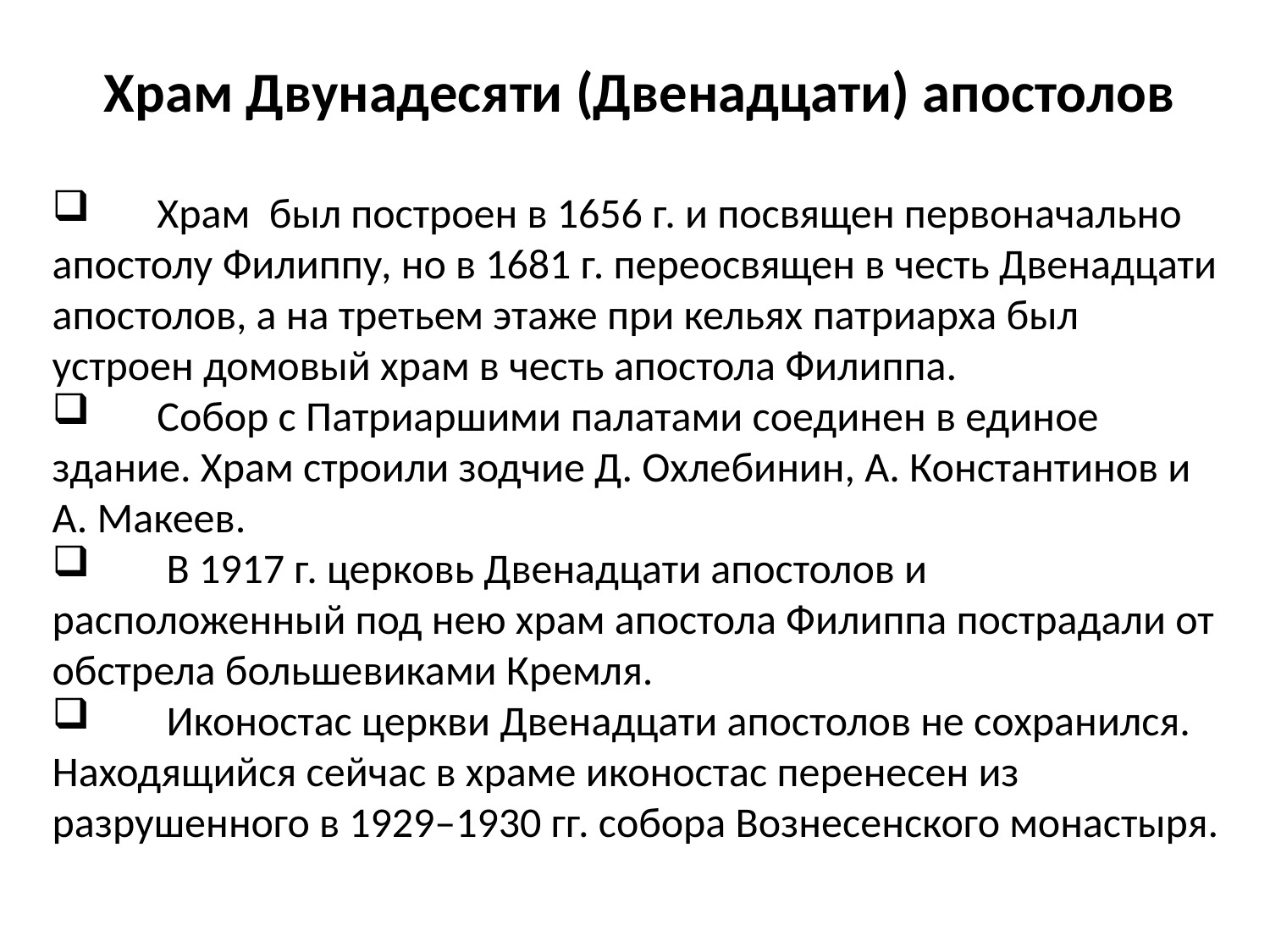

Храм Двунадесяти (Двенадцати) апостолов

       Храм  был построен в 1656 г. и посвящен первоначально апостолу Филиппу, но в 1681 г. переосвящен в честь Двенадцати апостолов, а на третьем этаже при кельях патриарха был устроен домовый храм в честь апостола Филиппа.
       Собор с Патриаршими палатами соединен в единое здание. Храм строили зодчие Д. Охлебинин, А. Константинов и А. Макеев.
        В 1917 г. церковь Двенадцати апостолов и расположенный под нею храм апостола Филиппа пострадали от обстрела большевиками Кремля.
        Иконостас церкви Двенадцати апостолов не сохранился. Находящийся сейчас в храме иконостас перенесен из разрушенного в 1929–1930 гг. собора Вознесенского монастыря.